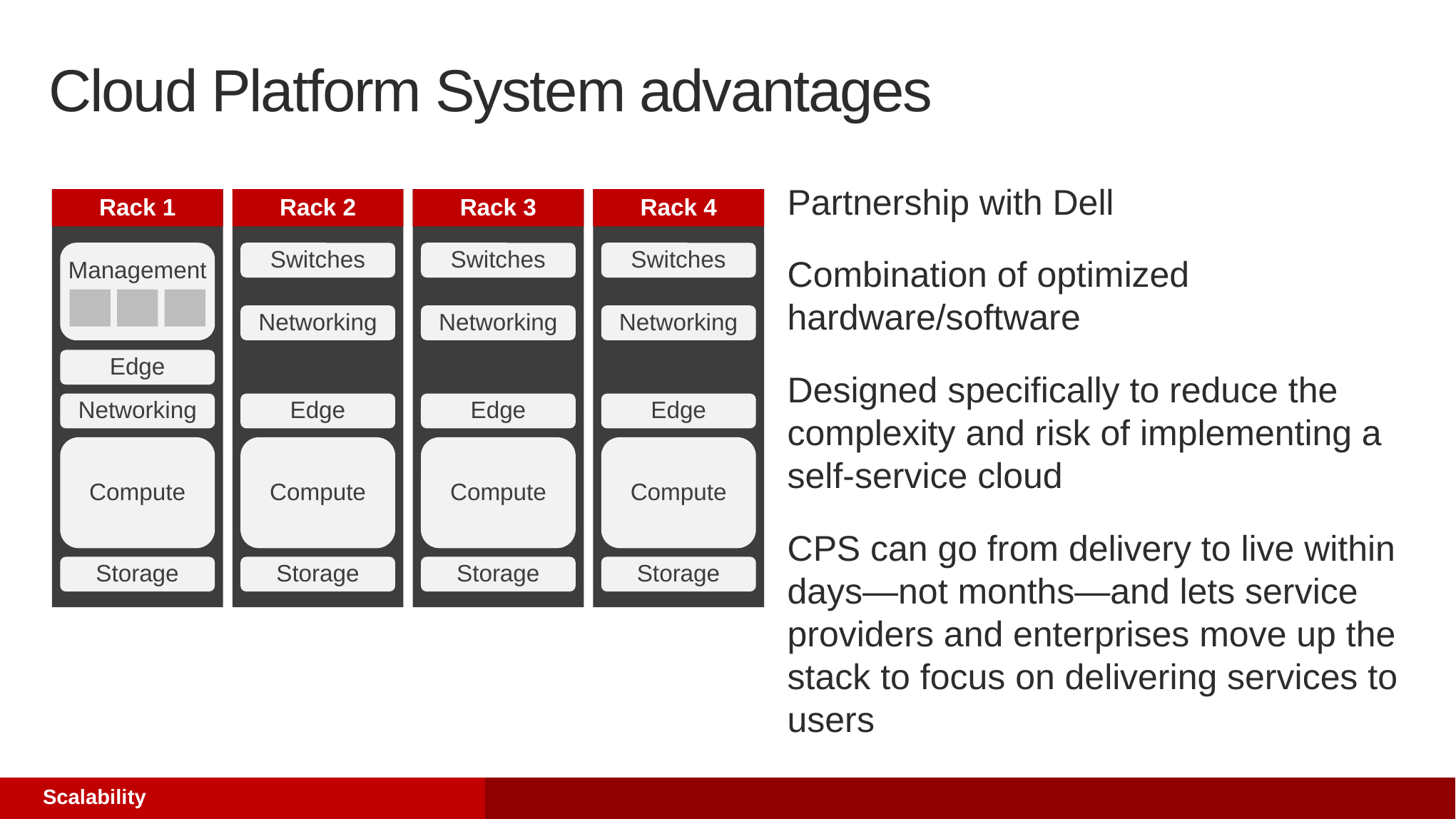

Cloud Platform System advantages
Partnership with Dell
Combination of optimized hardware/software
Designed specifically to reduce the complexity and risk of implementing a self-service cloud
CPS can go from delivery to live within days—not months—and lets service providers and enterprises move up the stack to focus on delivering services to users

Rack 1
Management

Edge
Networking
Compute
Storage

Rack 2
Switches
Networking
Edge
Compute
Storage

Rack 3
Switches
Networking
Edge
Compute
Storage

Rack 4
Switches
Networking
Edge
Compute
Storage
Scalability